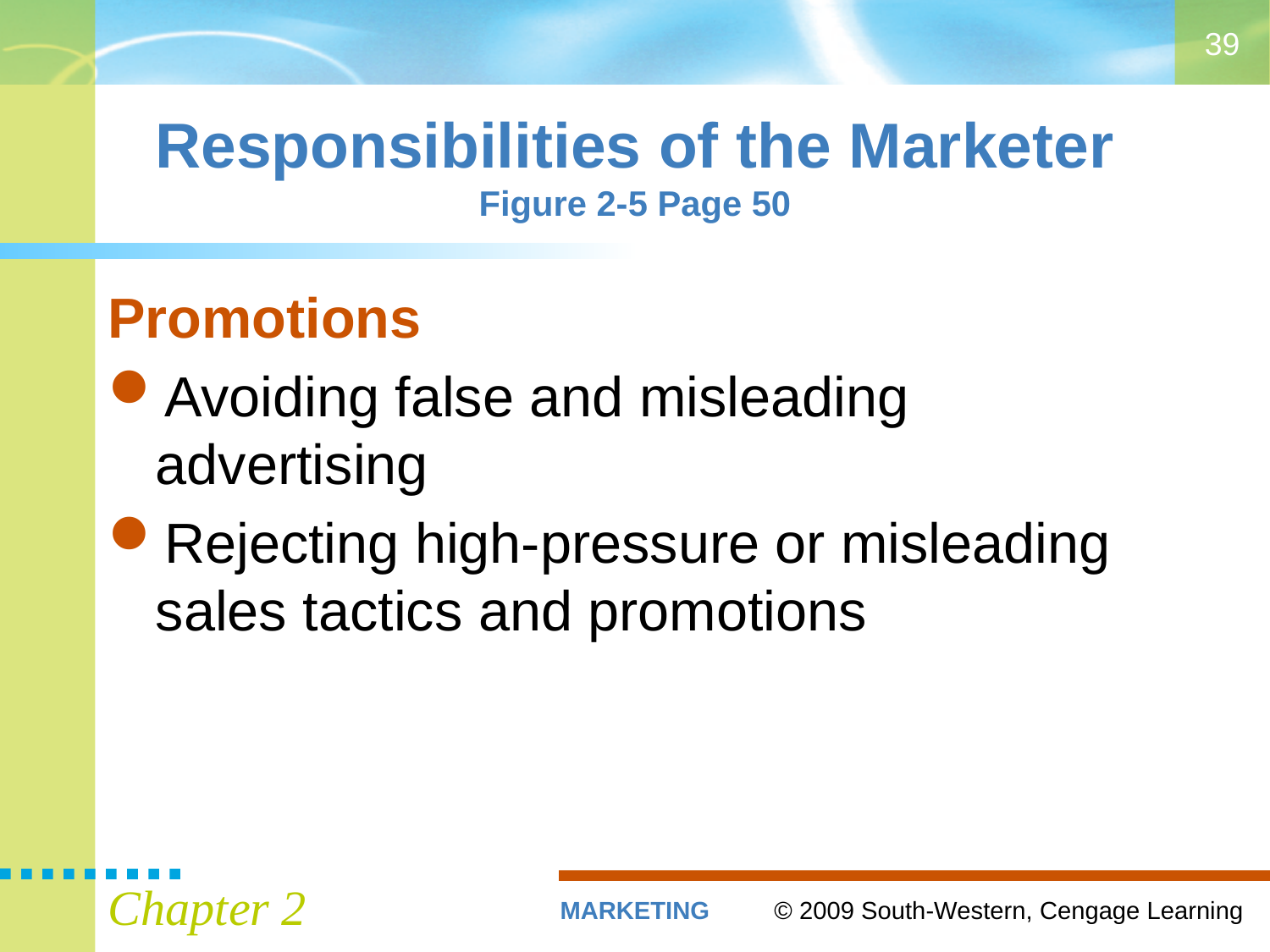

39
# Responsibilities of the Marketer Figure 2-5 Page 50
Promotions
Avoiding false and misleading advertising
Rejecting high-pressure or misleading sales tactics and promotions
Chapter 2